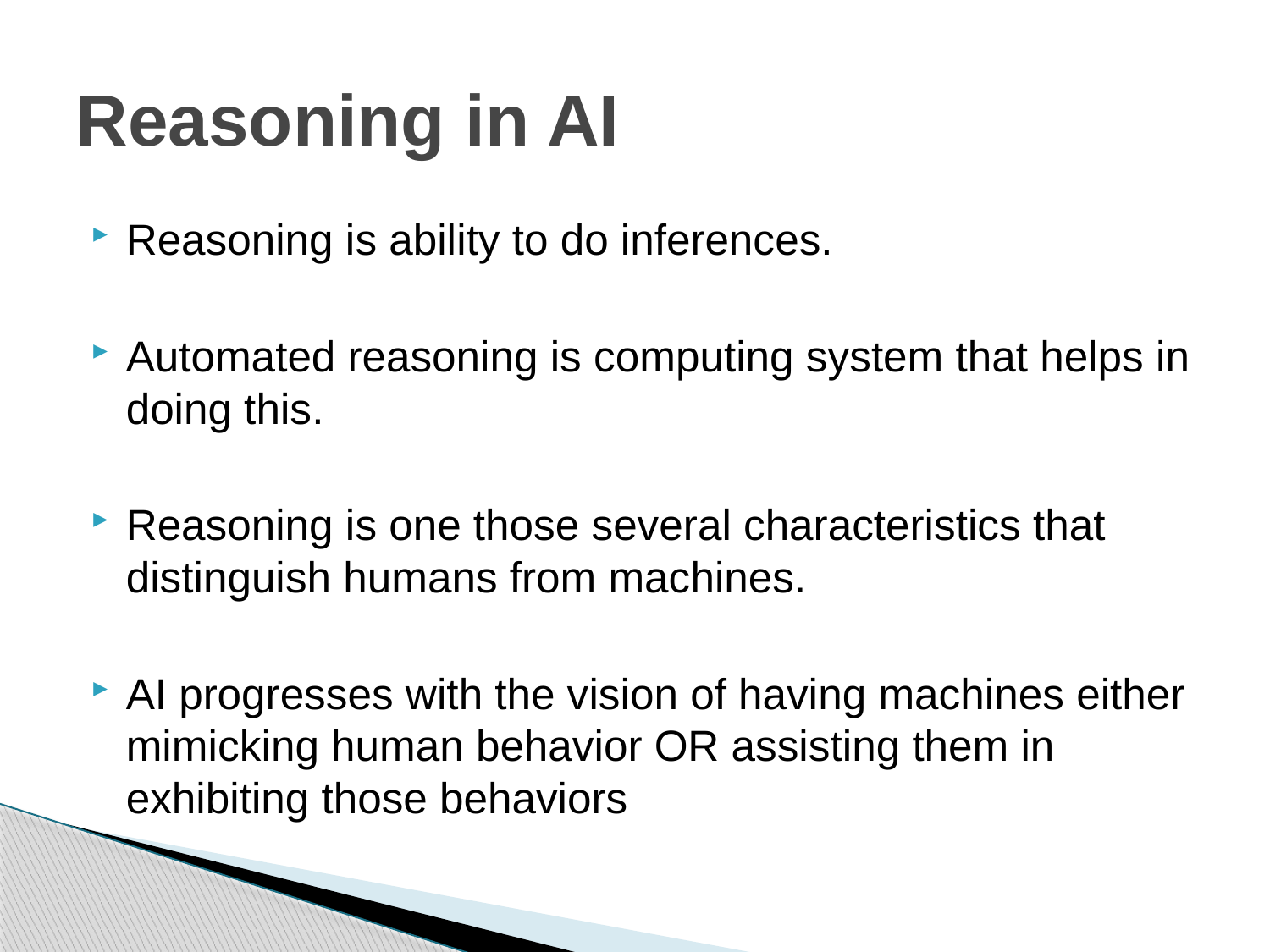

# Reasoning in AI
Reasoning is ability to do inferences.

Automated reasoning is computing system that helps in doing this.

Reasoning is one those several characteristics that distinguish humans from machines.

AI progresses with the vision of having machines either mimicking human behavior OR assisting them in exhibiting those behaviors